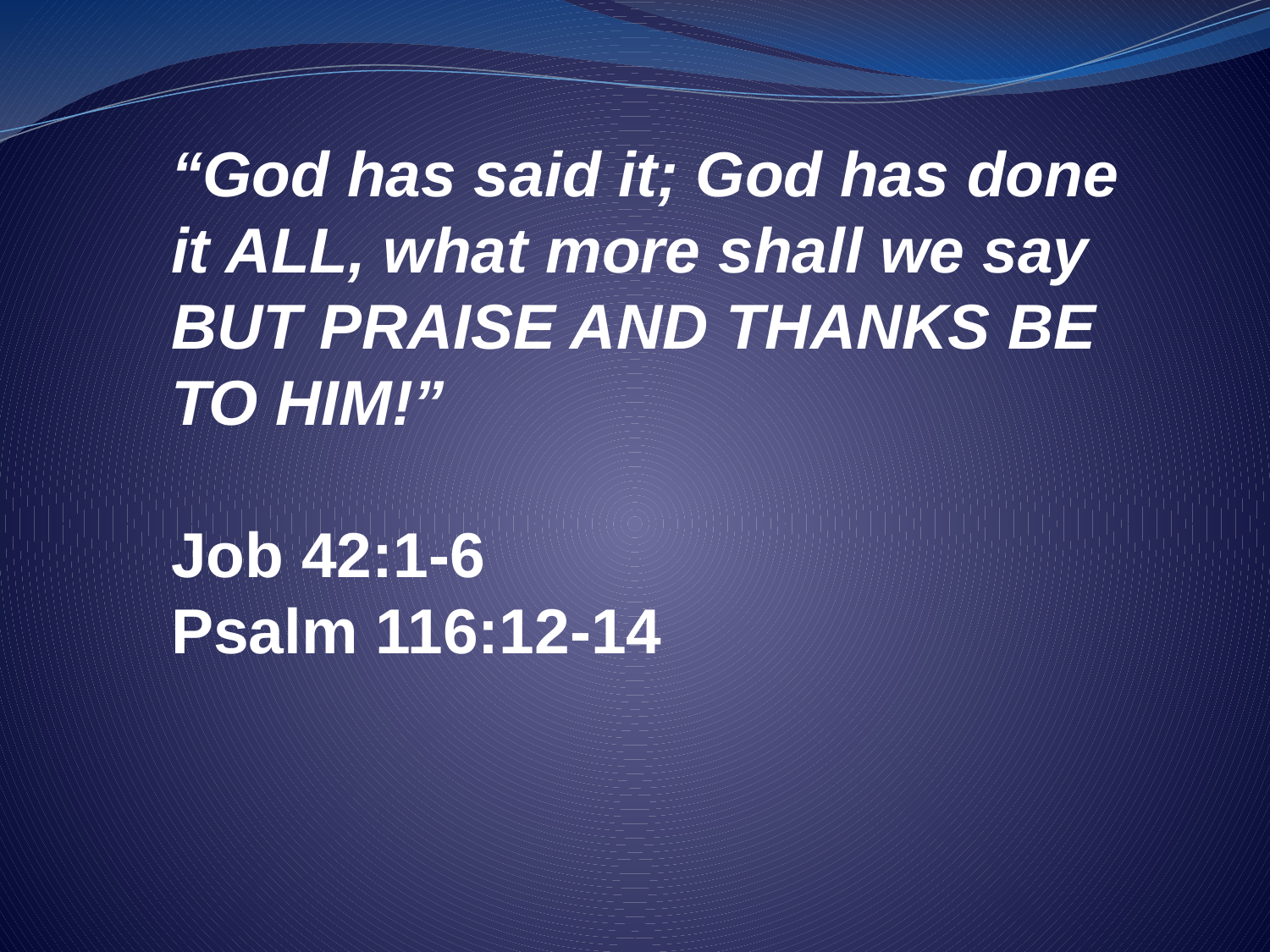

“God has said it; God has done it ALL, what more shall we say BUT PRAISE AND THANKS BE TO HIM!”

Job 42:1-6
Psalm 116:12-14